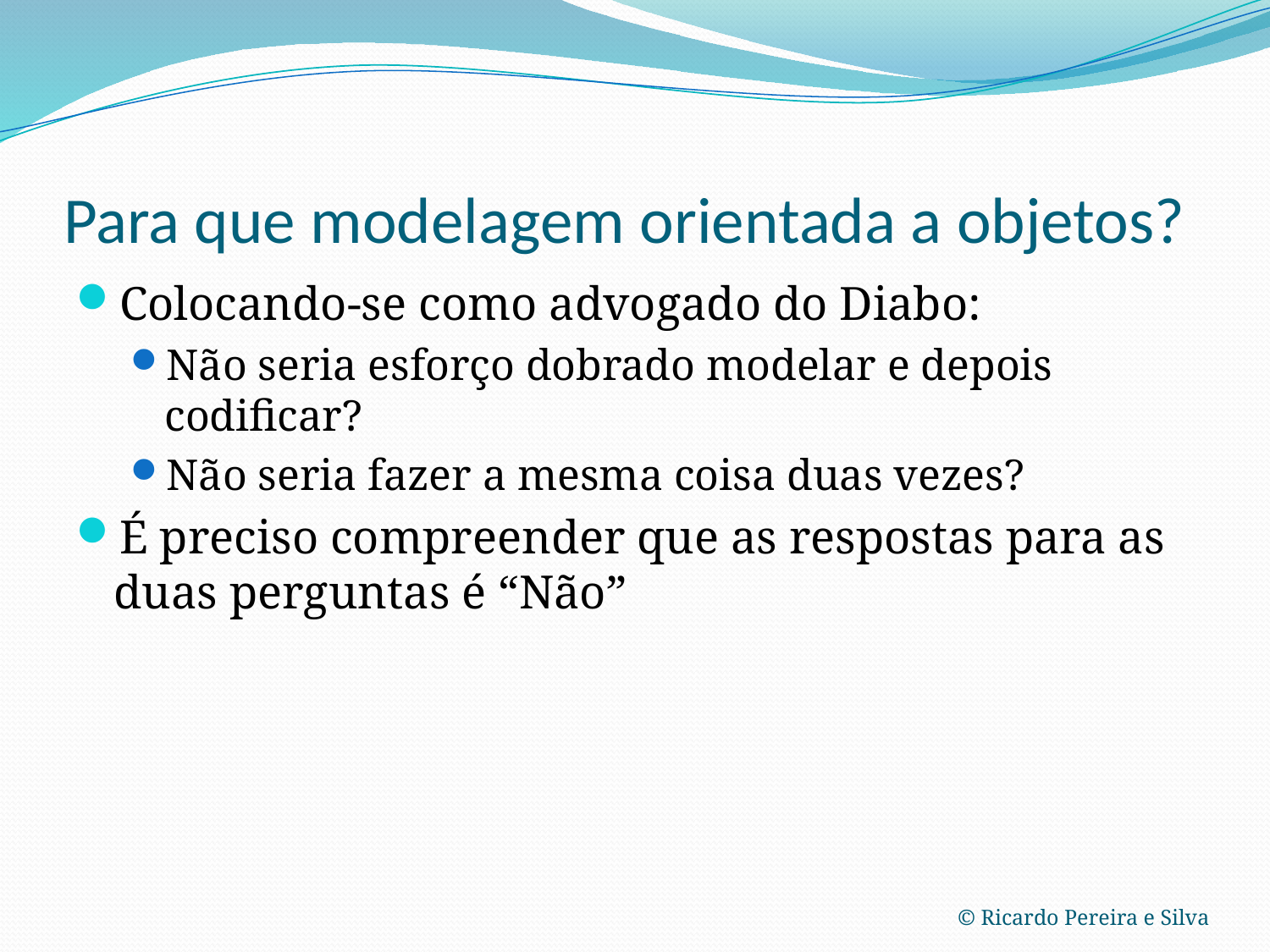

# Para que modelagem orientada a objetos?
Colocando-se como advogado do Diabo:
Não seria esforço dobrado modelar e depois codificar?
Não seria fazer a mesma coisa duas vezes?
É preciso compreender que as respostas para as duas perguntas é “Não”
© Ricardo Pereira e Silva